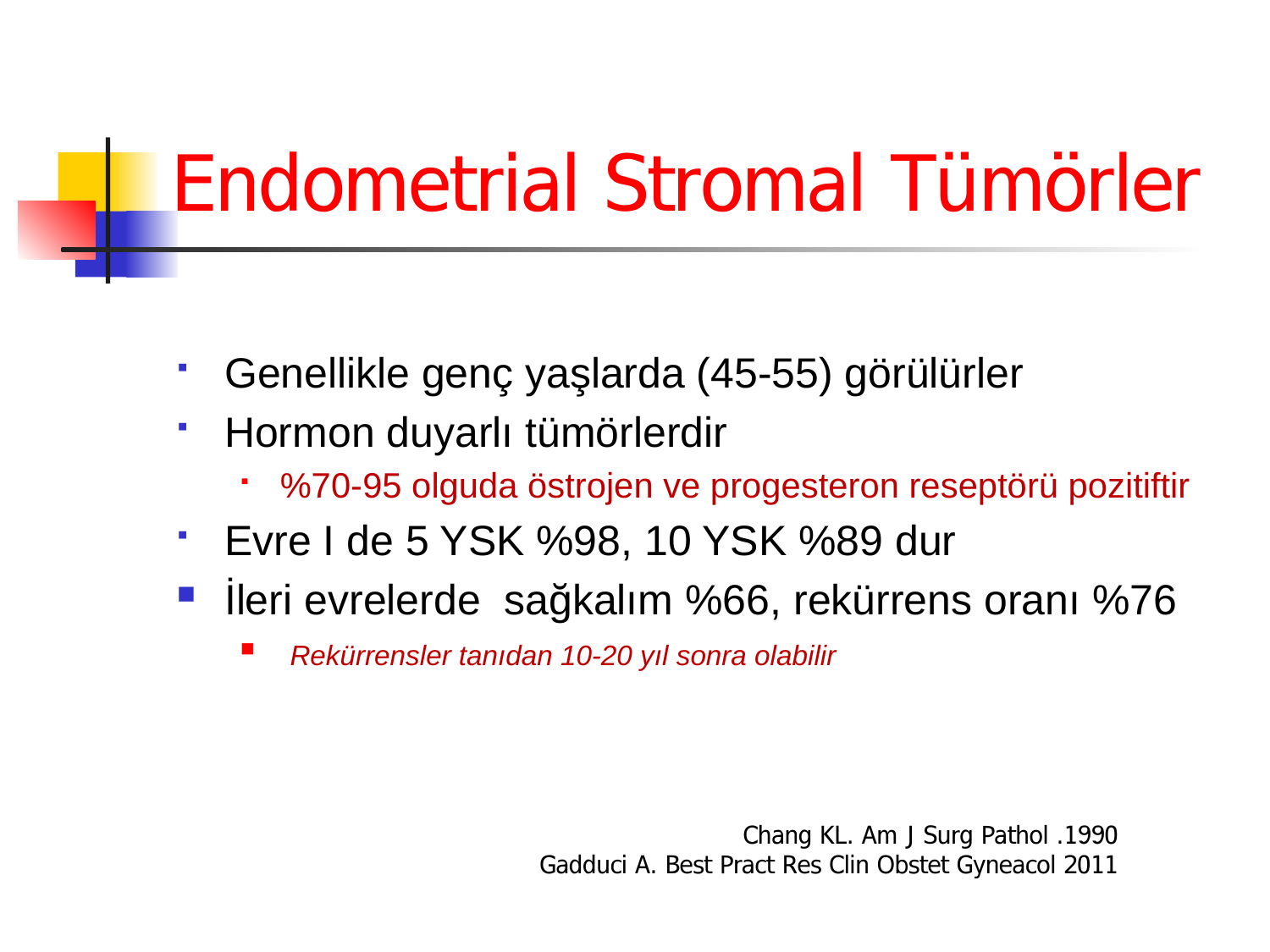

# Endometrial Stromal Tümörler

Genellikle genç yaşlarda (45-55) görülürler
Hormon duyarlı tümörlerdir
%70-95 olguda östrojen ve progesteron reseptörü pozitiftir
Evre I de 5 YSK %98, 10 YSK %89 dur
İleri evrelerde  sağkalım %66, rekürrens oranı %76
 Rekürrensler tanıdan 10-20 yıl sonra olabilir

Chang KL. Am J Surg Pathol .1990
Gadduci A. Best Pract Res Clin Obstet Gyneacol 2011